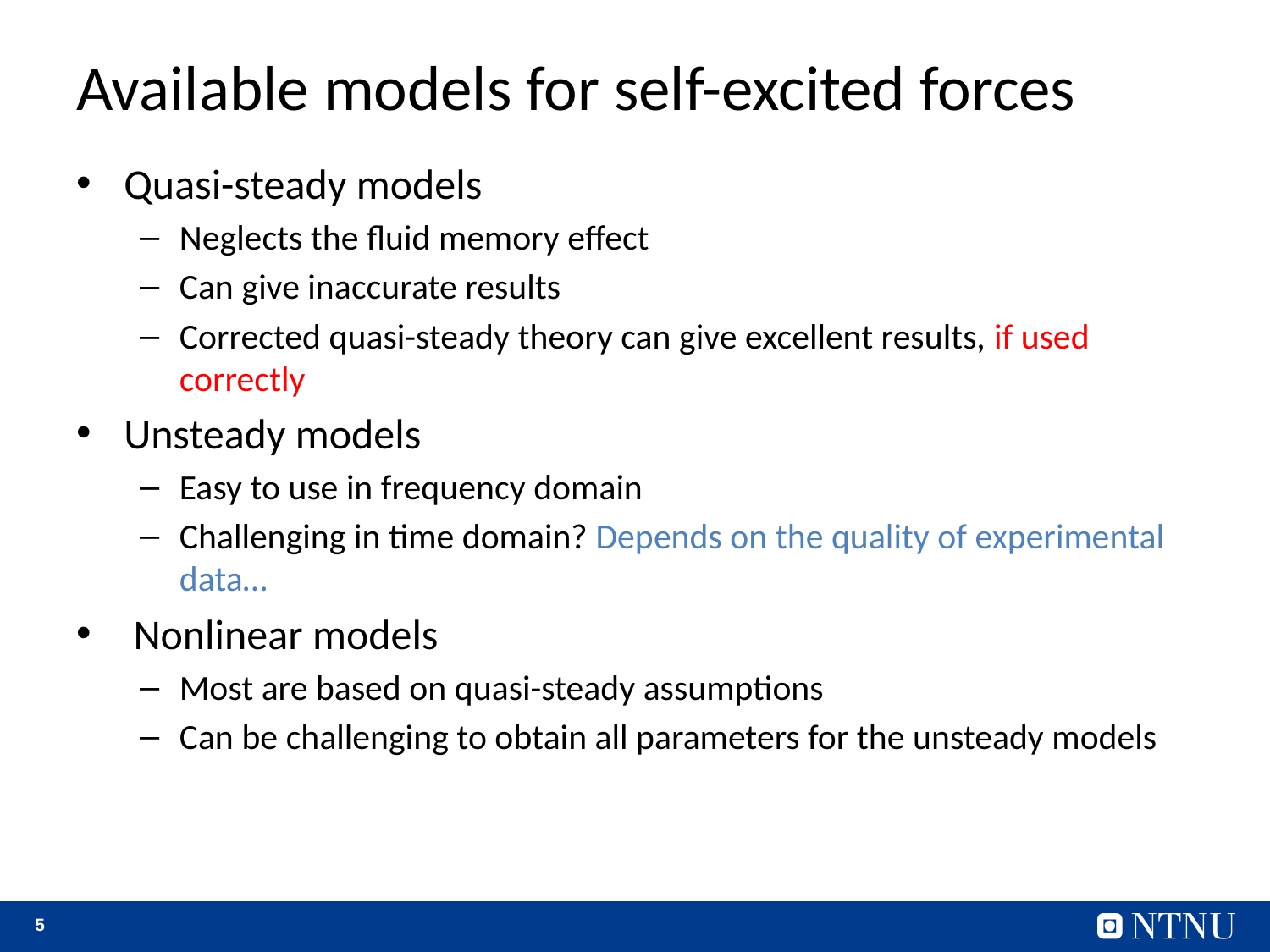

# Available models for self-excited forces
Quasi-steady models
Neglects the fluid memory effect
Can give inaccurate results
Corrected quasi-steady theory can give excellent results, if used correctly
Unsteady models
Easy to use in frequency domain
Challenging in time domain? Depends on the quality of experimental data…
 Nonlinear models
Most are based on quasi-steady assumptions
Can be challenging to obtain all parameters for the unsteady models